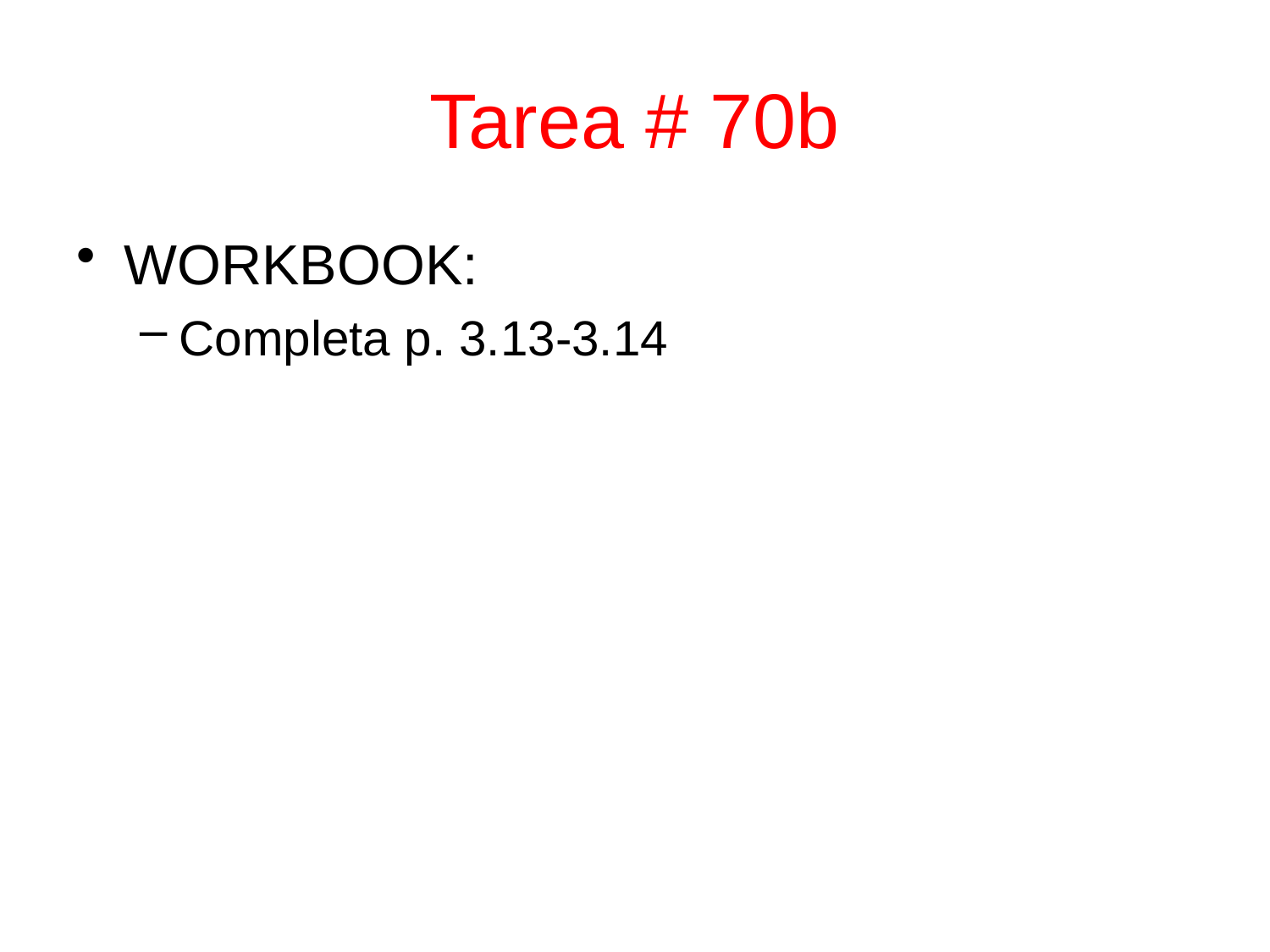

# Tarea # 70b
WORKBOOK:
Completa p. 3.13-3.14